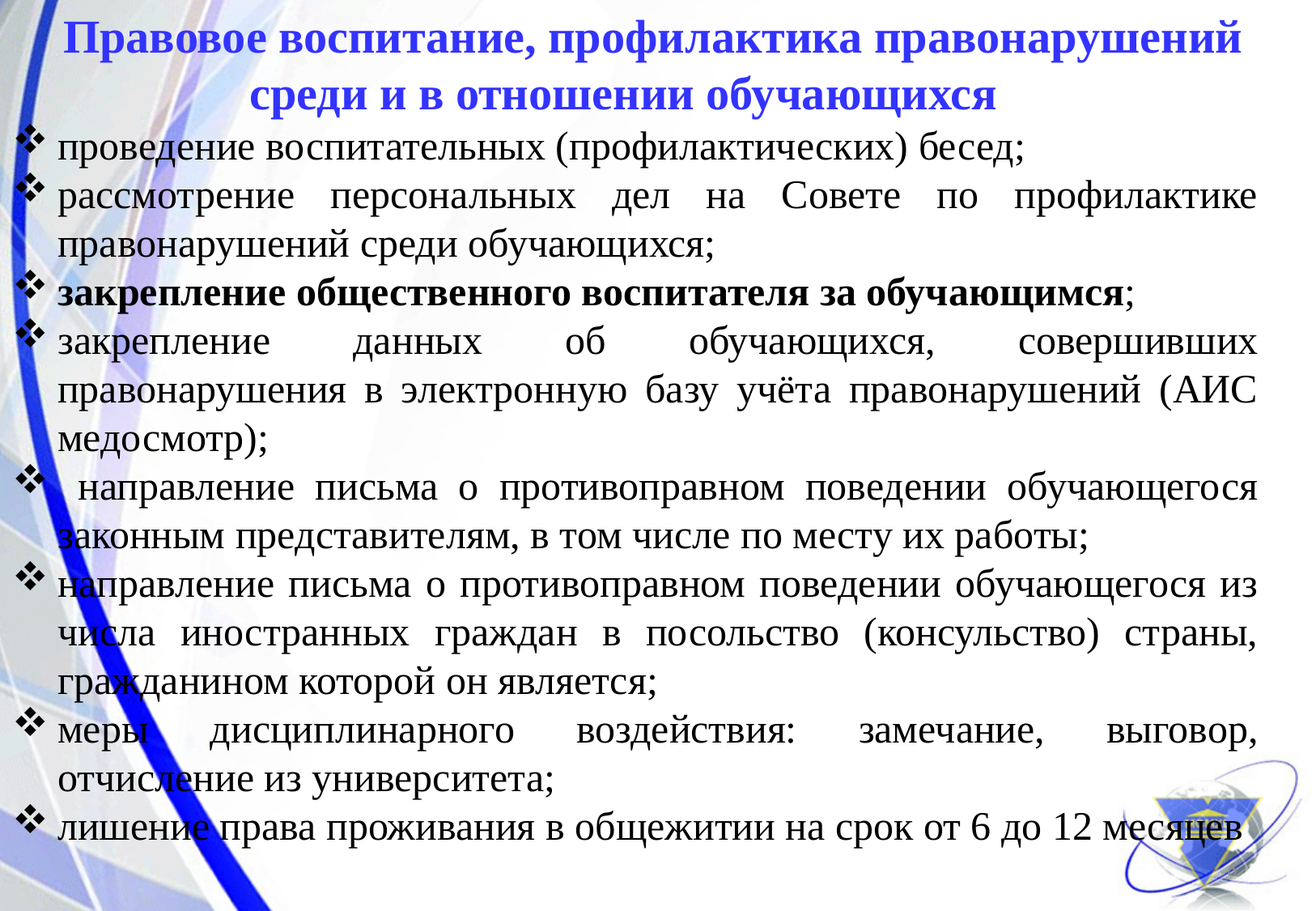

Правовое воспитание, профилактика правонарушений среди и в отношении обучающихся
проведение воспитательных (профилактических) бесед;
рассмотрение персональных дел на Совете по профилактике правонарушений среди обучающихся;
закрепление общественного воспитателя за обучающимся;
закрепление данных об обучающихся, совершивших правонарушения в электронную базу учёта правонарушений (АИС медосмотр);
 направление письма о противоправном поведении обучающегося законным представителям, в том числе по месту их работы;
направление письма о противоправном поведении обучающегося из числа иностранных граждан в посольство (консульство) страны, гражданином которой он является;
меры дисциплинарного воздействия: замечание, выговор, отчисление из университета;
лишение права проживания в общежитии на срок от 6 до 12 месяцев

6